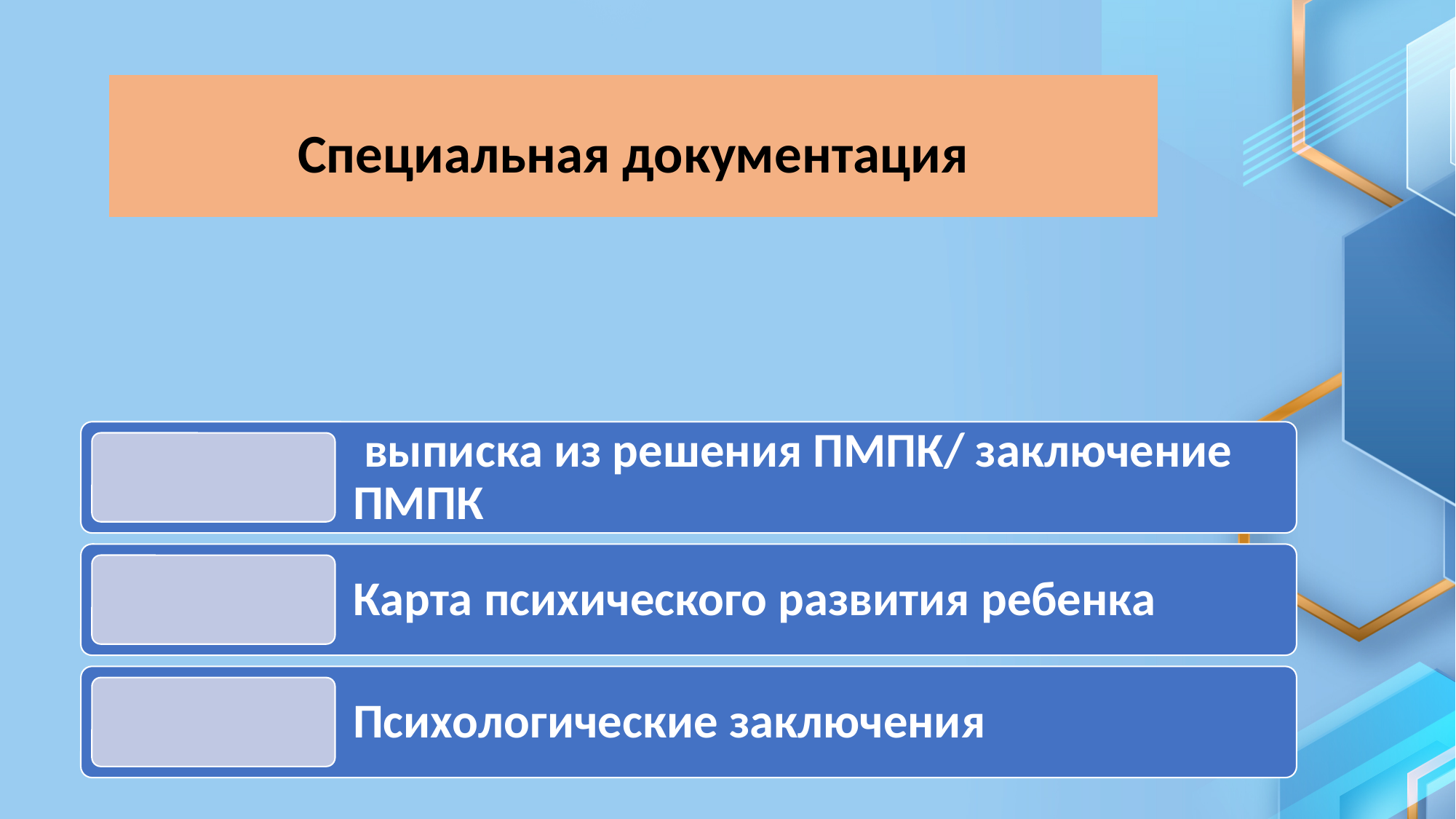

# Специальная документация
 выписка из решения ПМПК/ заключение ПМПК
Карта психического развития ребенка
Психологические заключения